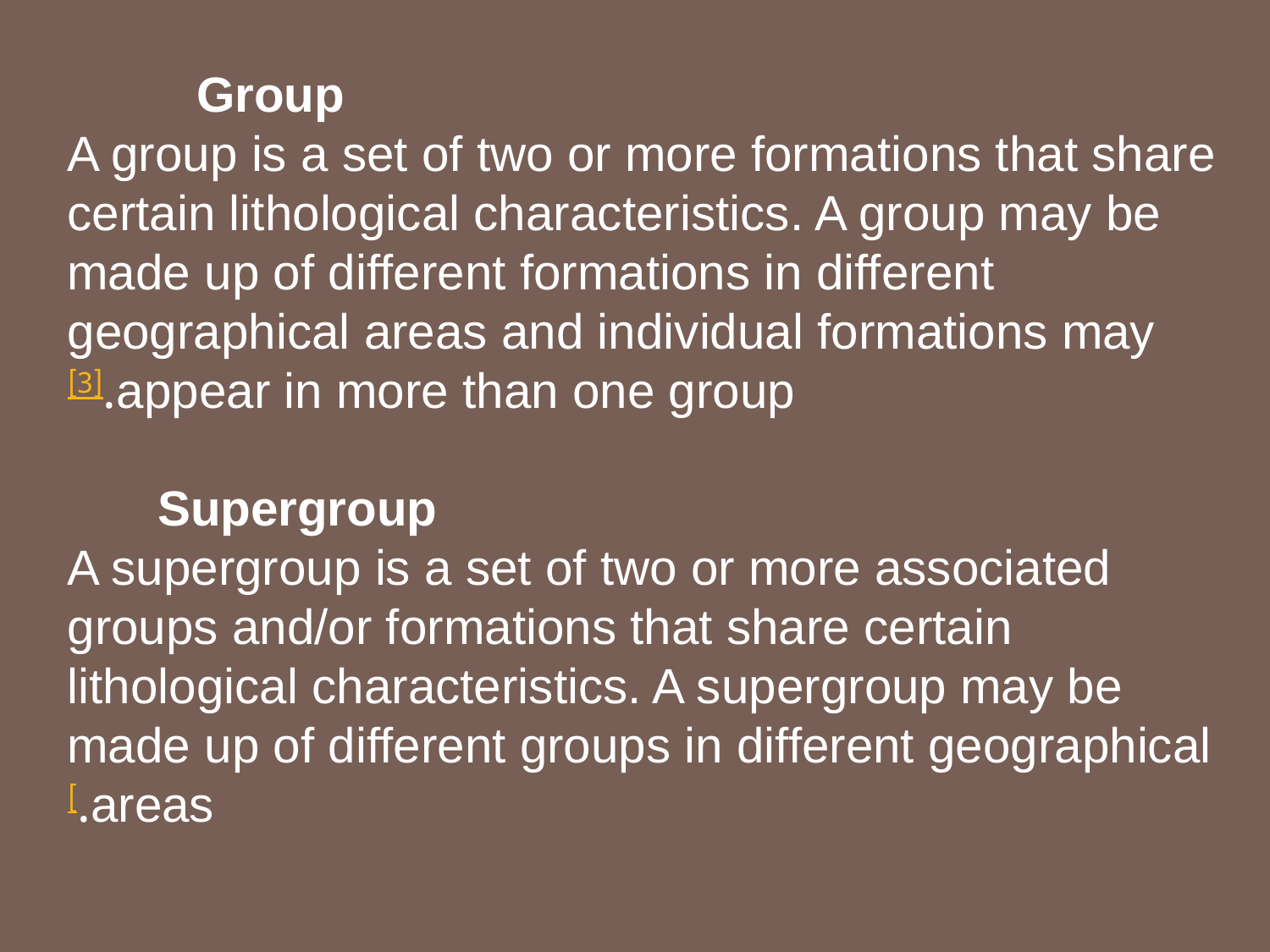

Group
A group is a set of two or more formations that share certain lithological characteristics. A group may be made up of different formations in different geographical areas and individual formations may appear in more than one group.[3]

Supergroup
A supergroup is a set of two or more associated groups and/or formations that share certain lithological characteristics. A supergroup may be made up of different groups in different geographical areas.[